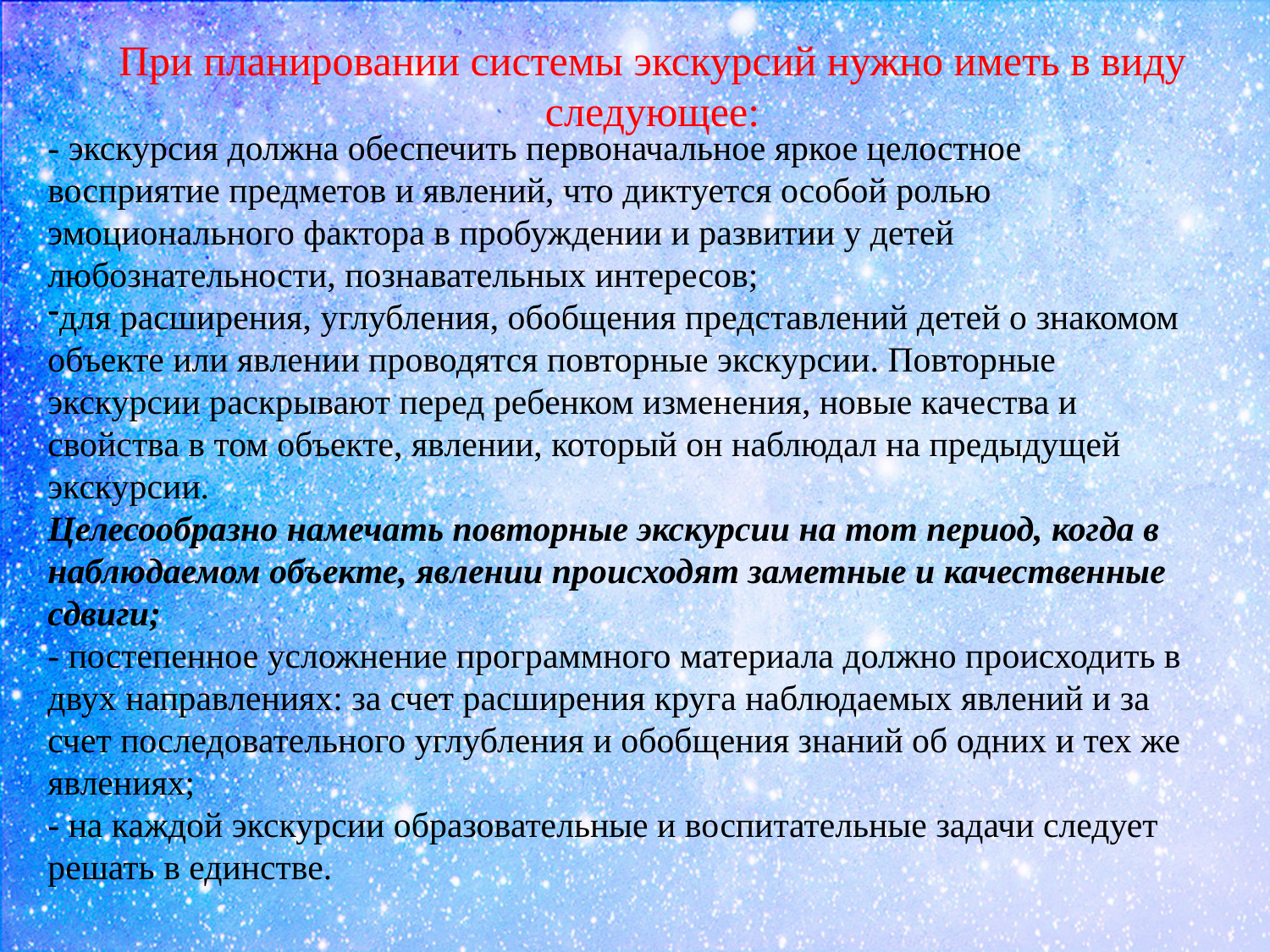

При планировании системы экскурсий нужно иметь в виду следующее:
- экскурсия должна обеспечить первоначальное яркое целостное восприятие предметов и явлений, что диктуется особой ролью эмоционального фактора в пробуждении и развитии у детей любознательности, познавательных интересов;
для расширения, углубления, обобщения представлений детей о знакомом объекте или явлении проводятся повторные экскурсии. Повторные экскурсии раскрывают перед ребенком изменения, новые качества и свойства в том объекте, явлении, который он наблюдал на предыдущей экскурсии.
Целесообразно намечать повторные экскурсии на тот период, когда в наблюдаемом объекте, явлении происходят заметные и качественные сдвиги;
- постепенное усложнение программного материала должно происходить в двух направлениях: за счет расширения круга наблюдаемых явлений и за счет последовательного углубления и обобщения знаний об одних и тех же явлениях;
- на каждой экскурсии образовательные и воспитательные задачи следует решать в единстве.